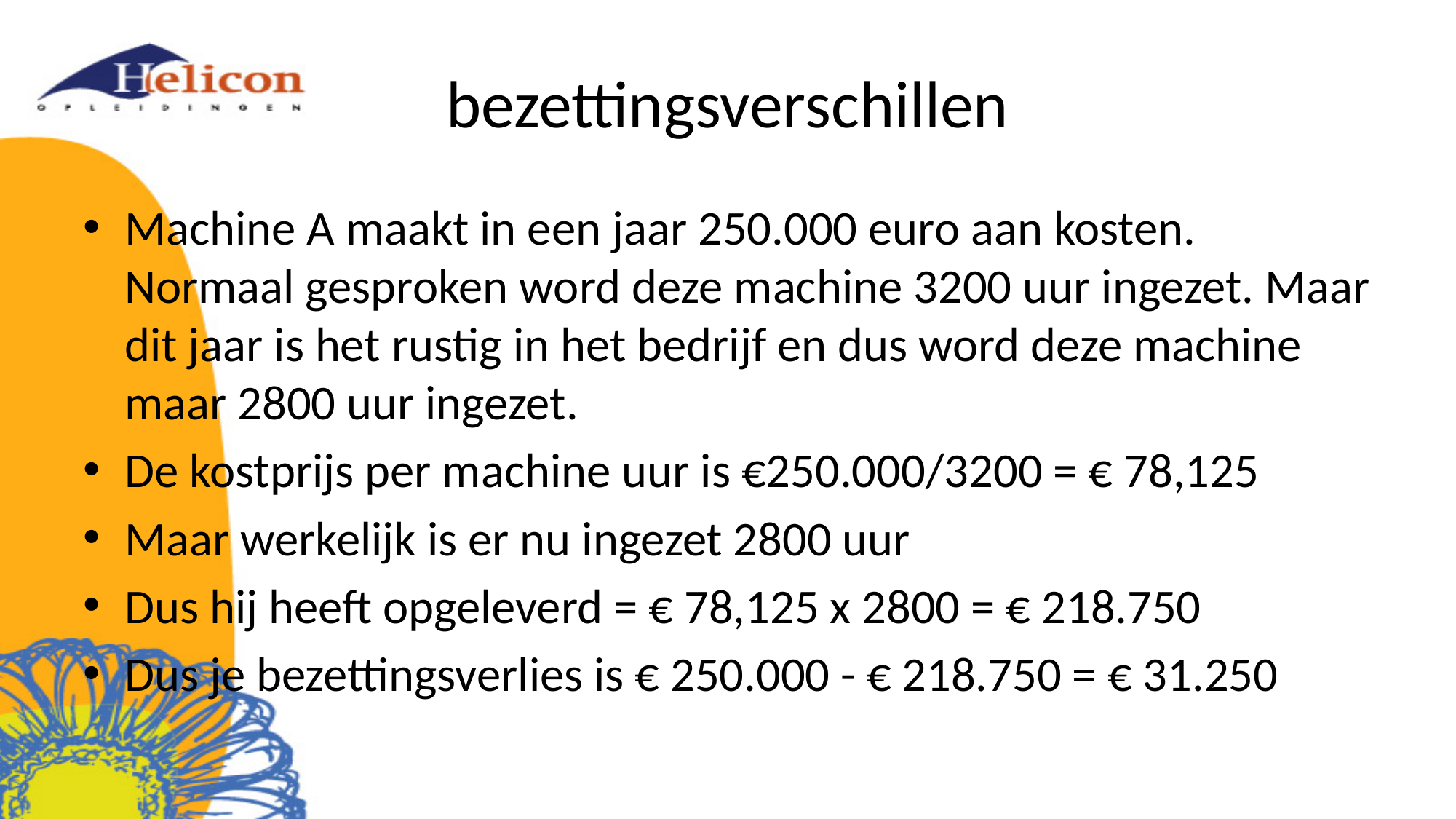

# bezettingsverschillen
Machine A maakt in een jaar 250.000 euro aan kosten. Normaal gesproken word deze machine 3200 uur ingezet. Maar dit jaar is het rustig in het bedrijf en dus word deze machine maar 2800 uur ingezet.
De kostprijs per machine uur is €250.000/3200 = € 78,125
Maar werkelijk is er nu ingezet 2800 uur
Dus hij heeft opgeleverd = € 78,125 x 2800 = € 218.750
Dus je bezettingsverlies is € 250.000 - € 218.750 = € 31.250